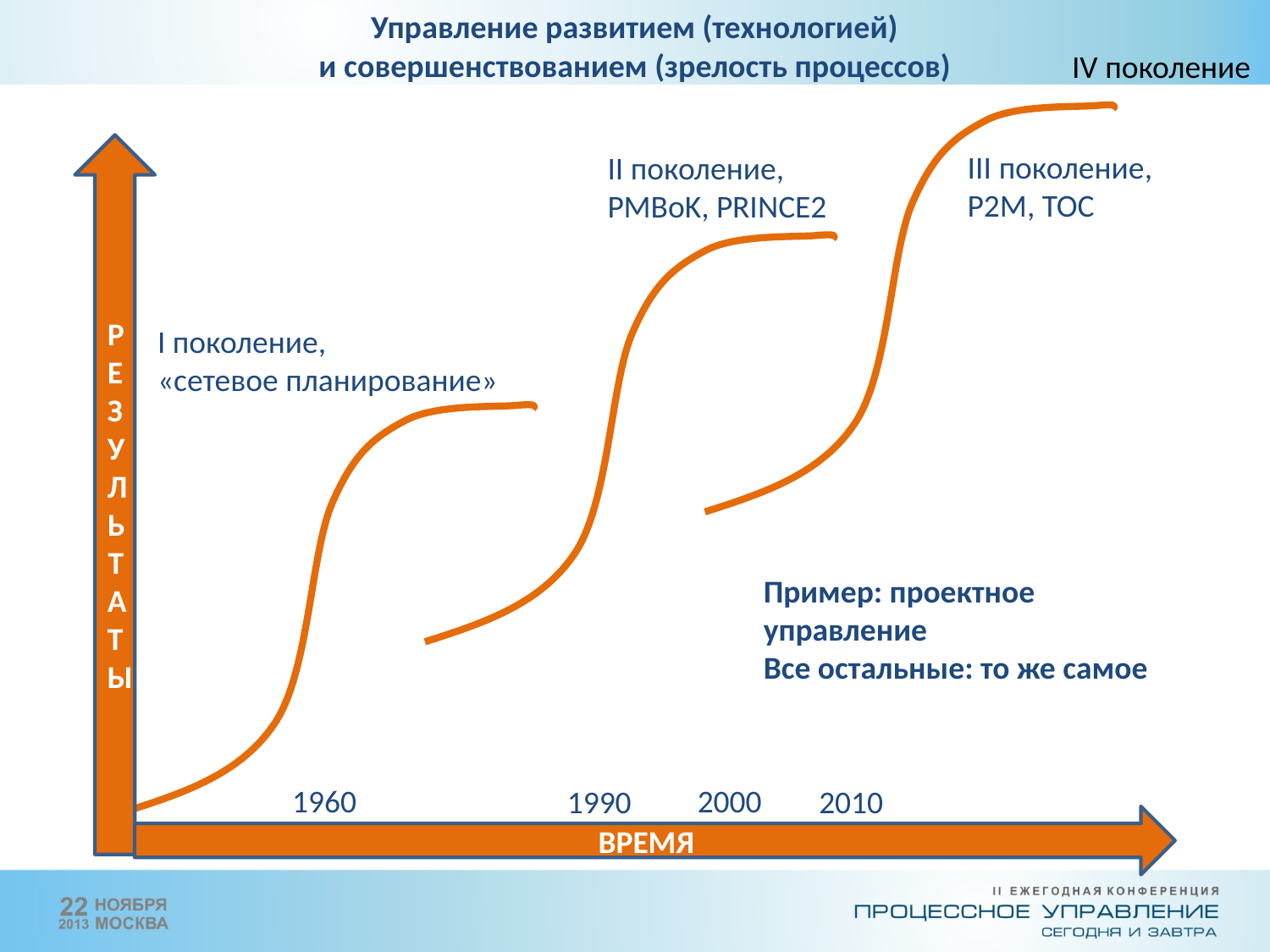

Управление развитием (технологией)
и совершенствованием (зрелость процессов)
IV поколение

РЕЗУЛЬТАТЫ
III поколение, P2M, TOC
II поколение,
PMBoK, PRINCE2

I поколение,
«сетевое планирование»

Пример: проектное управление
Все остальные: то же самое
1960
2000
2010
1990
ВРЕМЯ
11